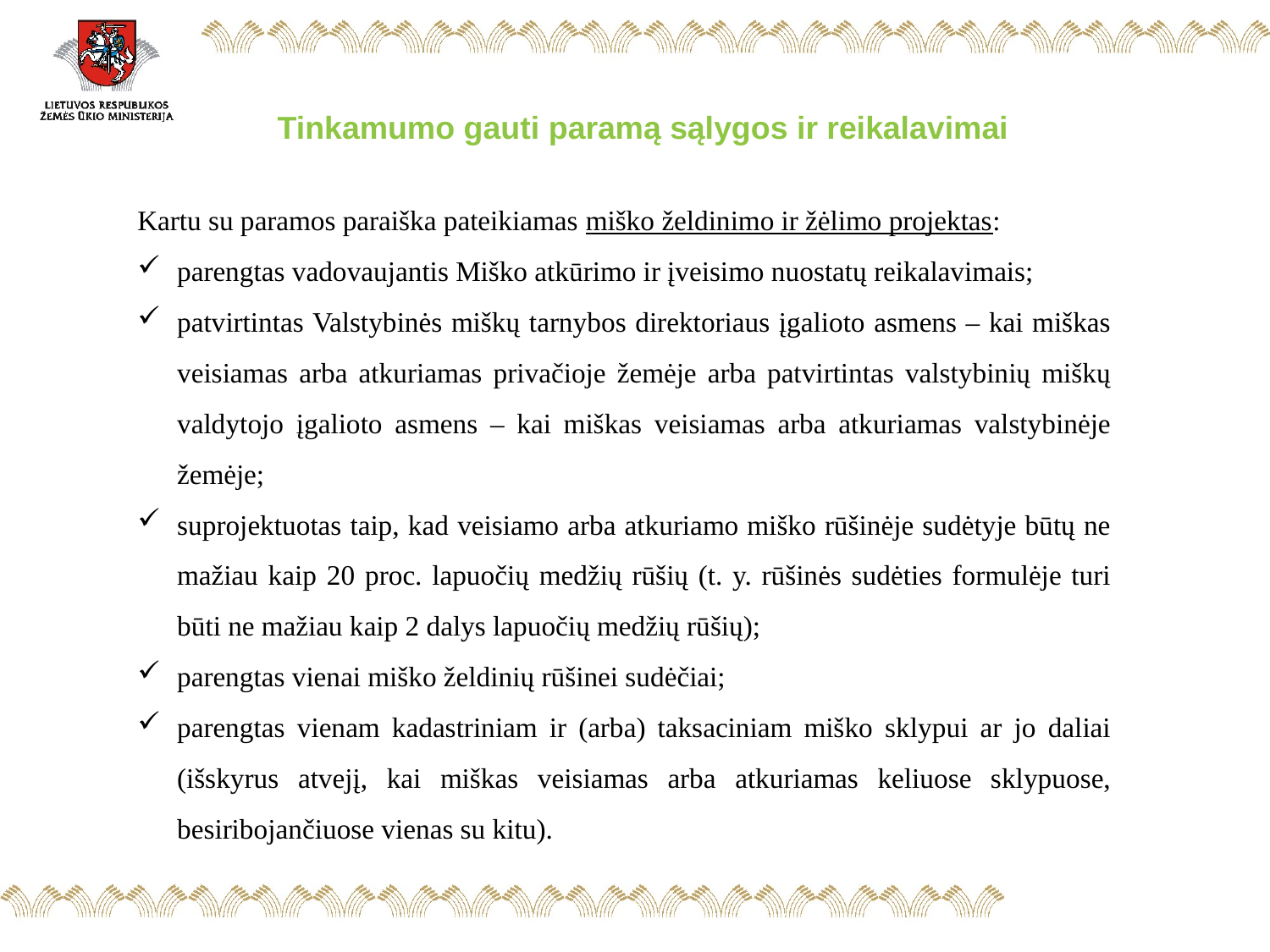

Tinkamumo gauti paramą sąlygos ir reikalavimai
Kartu su paramos paraiška pateikiamas miško želdinimo ir žėlimo projektas:
parengtas vadovaujantis Miško atkūrimo ir įveisimo nuostatų reikalavimais;
patvirtintas Valstybinės miškų tarnybos direktoriaus įgalioto asmens – kai miškas veisiamas arba atkuriamas privačioje žemėje arba patvirtintas valstybinių miškų valdytojo įgalioto asmens – kai miškas veisiamas arba atkuriamas valstybinėje žemėje;
suprojektuotas taip, kad veisiamo arba atkuriamo miško rūšinėje sudėtyje būtų ne mažiau kaip 20 proc. lapuočių medžių rūšių (t. y. rūšinės sudėties formulėje turi būti ne mažiau kaip 2 dalys lapuočių medžių rūšių);
parengtas vienai miško želdinių rūšinei sudėčiai;
parengtas vienam kadastriniam ir (arba) taksaciniam miško sklypui ar jo daliai (išskyrus atvejį, kai miškas veisiamas arba atkuriamas keliuose sklypuose, besiribojančiuose vienas su kitu).